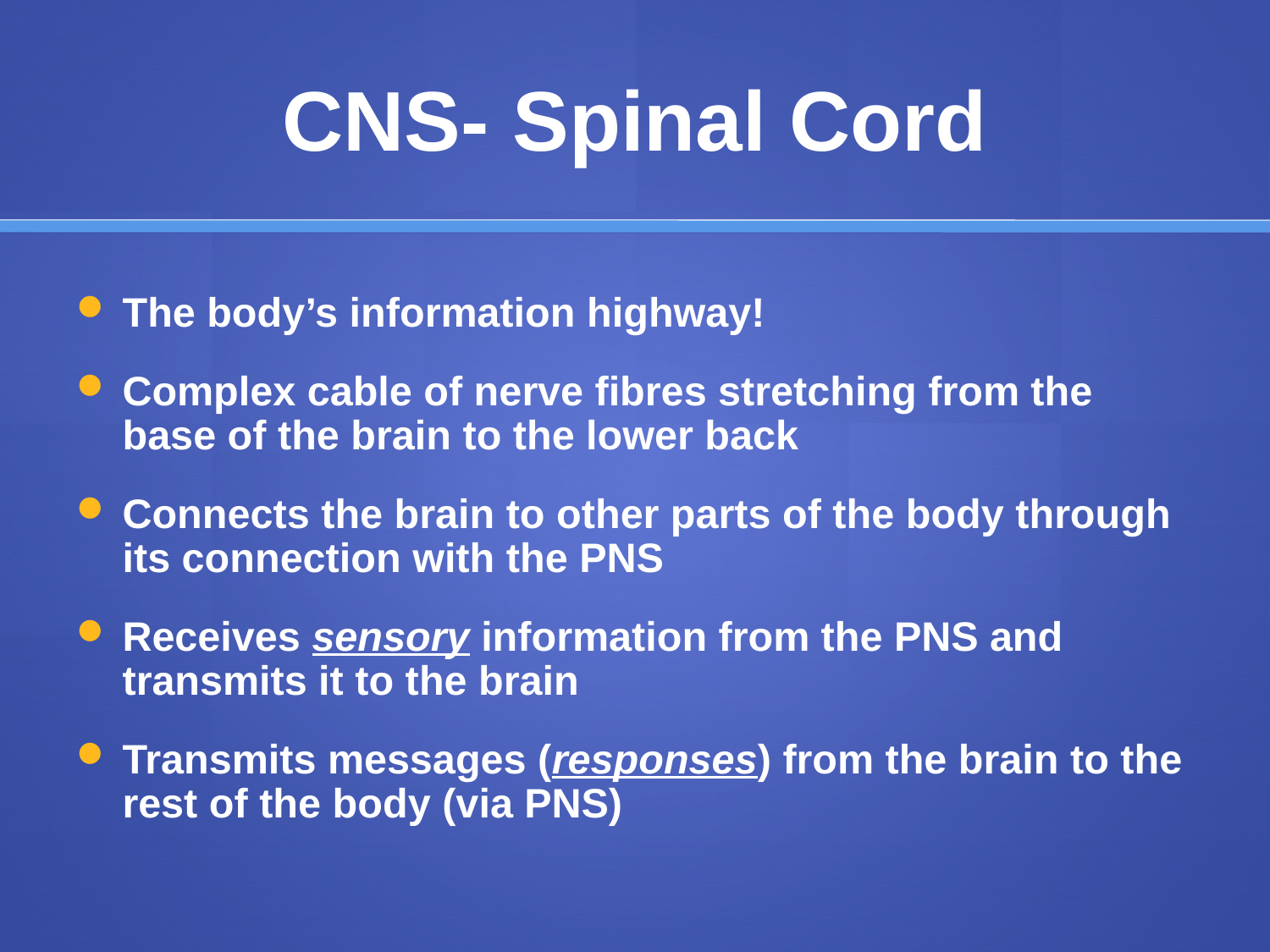

# CNS- Spinal Cord
The body’s information highway!
Complex cable of nerve fibres stretching from the base of the brain to the lower back
Connects the brain to other parts of the body through its connection with the PNS
Receives sensory information from the PNS and transmits it to the brain
Transmits messages (responses) from the brain to the rest of the body (via PNS)